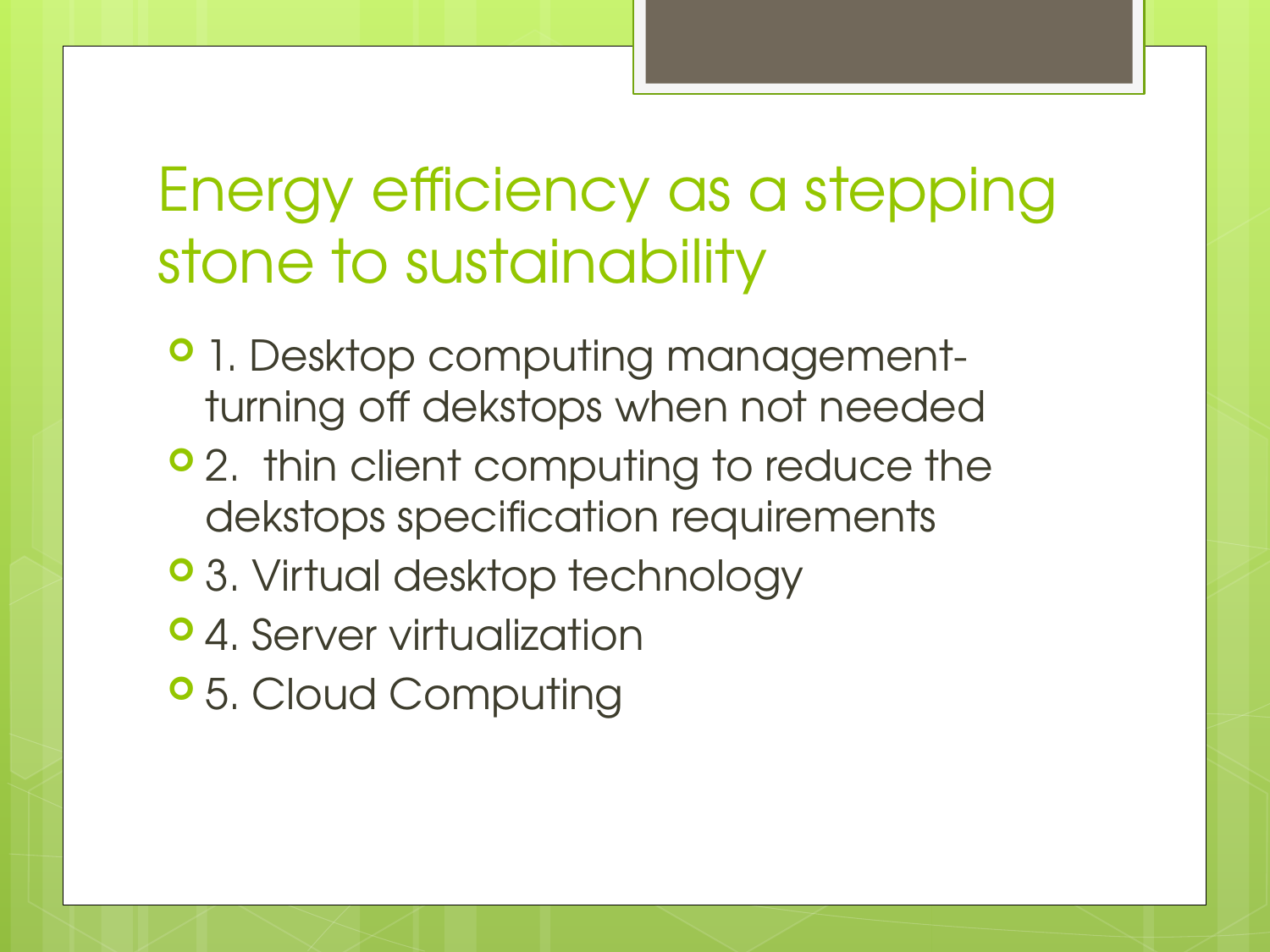

# Energy efficiency as a stepping stone to sustainability
1. Desktop computing management-turning off dekstops when not needed
2.  thin client computing to reduce the dekstops specification requirements
3. Virtual desktop technology
4. Server virtualization
5. Cloud Computing